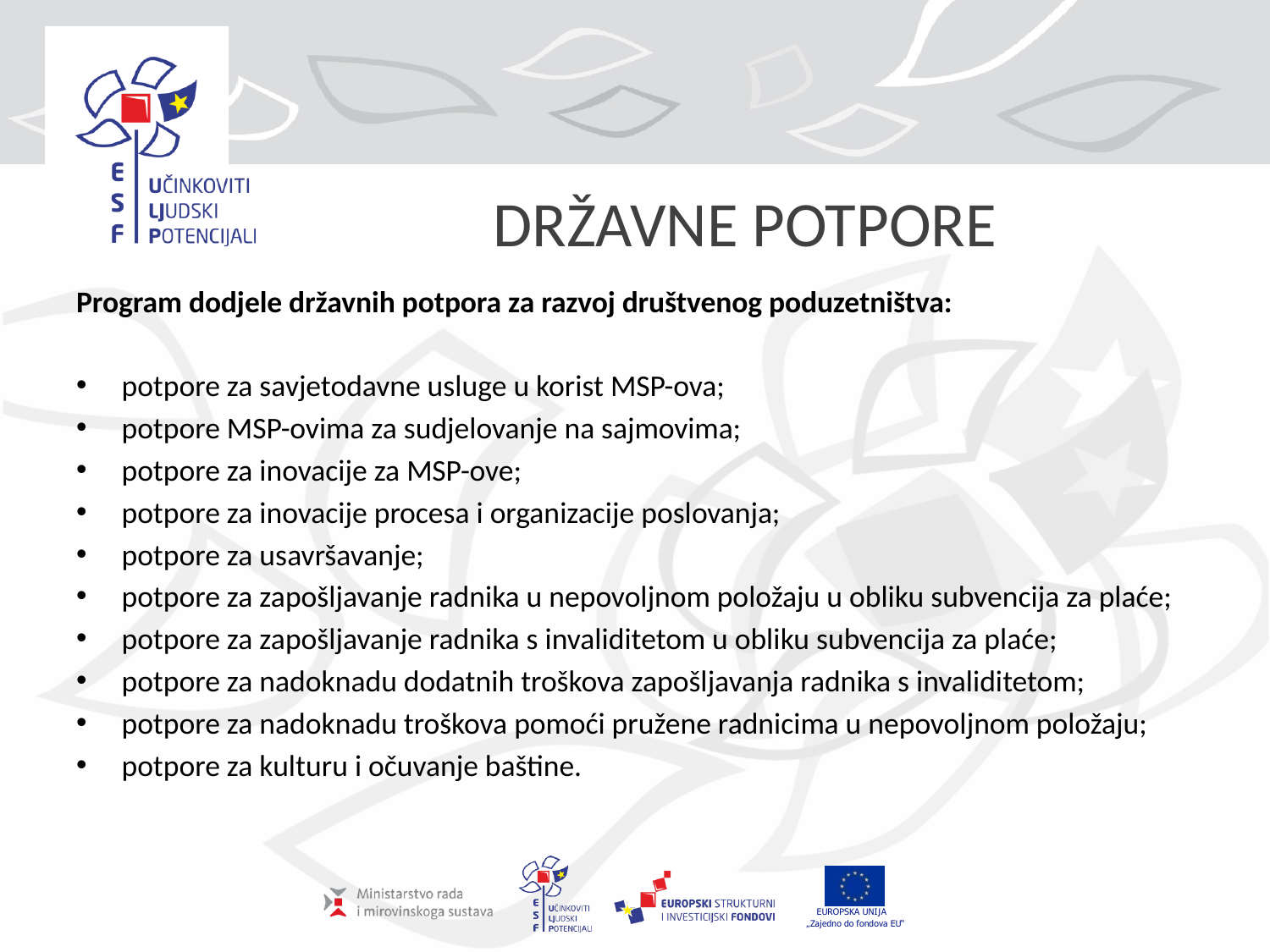

# DRŽAVNE POTPORE
Program dodjele državnih potpora za razvoj društvenog poduzetništva:

potpore za savjetodavne usluge u korist MSP-ova;
potpore MSP-ovima za sudjelovanje na sajmovima;
potpore za inovacije za MSP-ove;
potpore za inovacije procesa i organizacije poslovanja;
potpore za usavršavanje;
potpore za zapošljavanje radnika u nepovoljnom položaju u obliku subvencija za plaće;
potpore za zapošljavanje radnika s invaliditetom u obliku subvencija za plaće;
potpore za nadoknadu dodatnih troškova zapošljavanja radnika s invaliditetom;
potpore za nadoknadu troškova pomoći pružene radnicima u nepovoljnom položaju;
potpore za kulturu i očuvanje baštine.